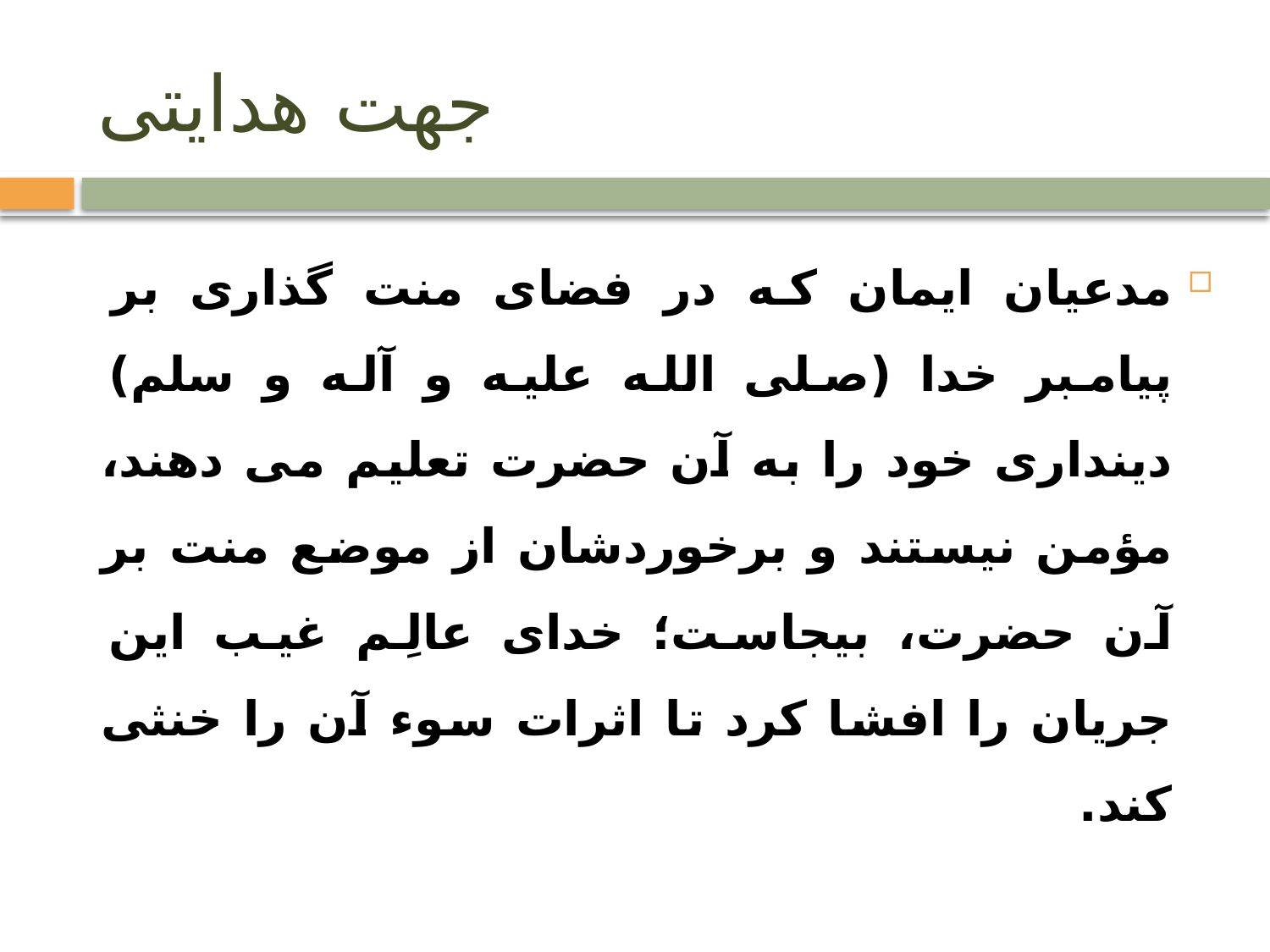

# جهت هدایتی
مدعیان ایمان که در فضای منت گذاری بر پیامبر خدا (صلی الله علیه و آله و سلم) دینداری خود را به آن حضرت تعلیم می دهند، مؤمن نیستند و برخوردشان از موضع منت بر آن حضرت، بیجاست؛ خدای عالِم غیب این جریان را افشا کرد تا اثرات سوء آن را خنثی کند.